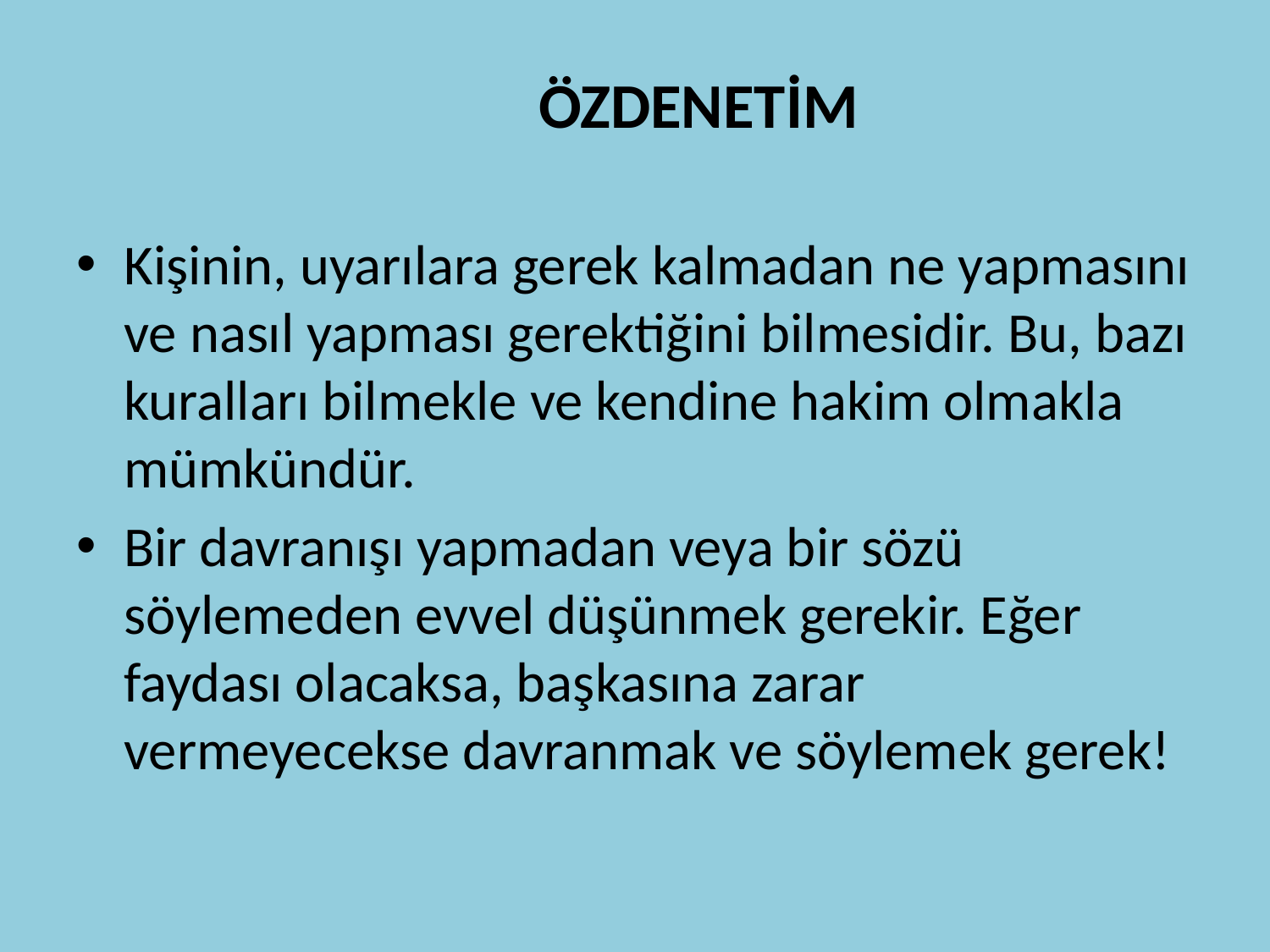

# ÖZDENETİM
Kişinin, uyarılara gerek kalmadan ne yapmasını ve nasıl yapması gerektiğini bilmesidir. Bu, bazı kuralları bilmekle ve kendine hakim olmakla mümkündür.
Bir davranışı yapmadan veya bir sözü söylemeden evvel düşünmek gerekir. Eğer faydası olacaksa, başkasına zarar vermeyecekse davranmak ve söylemek gerek!